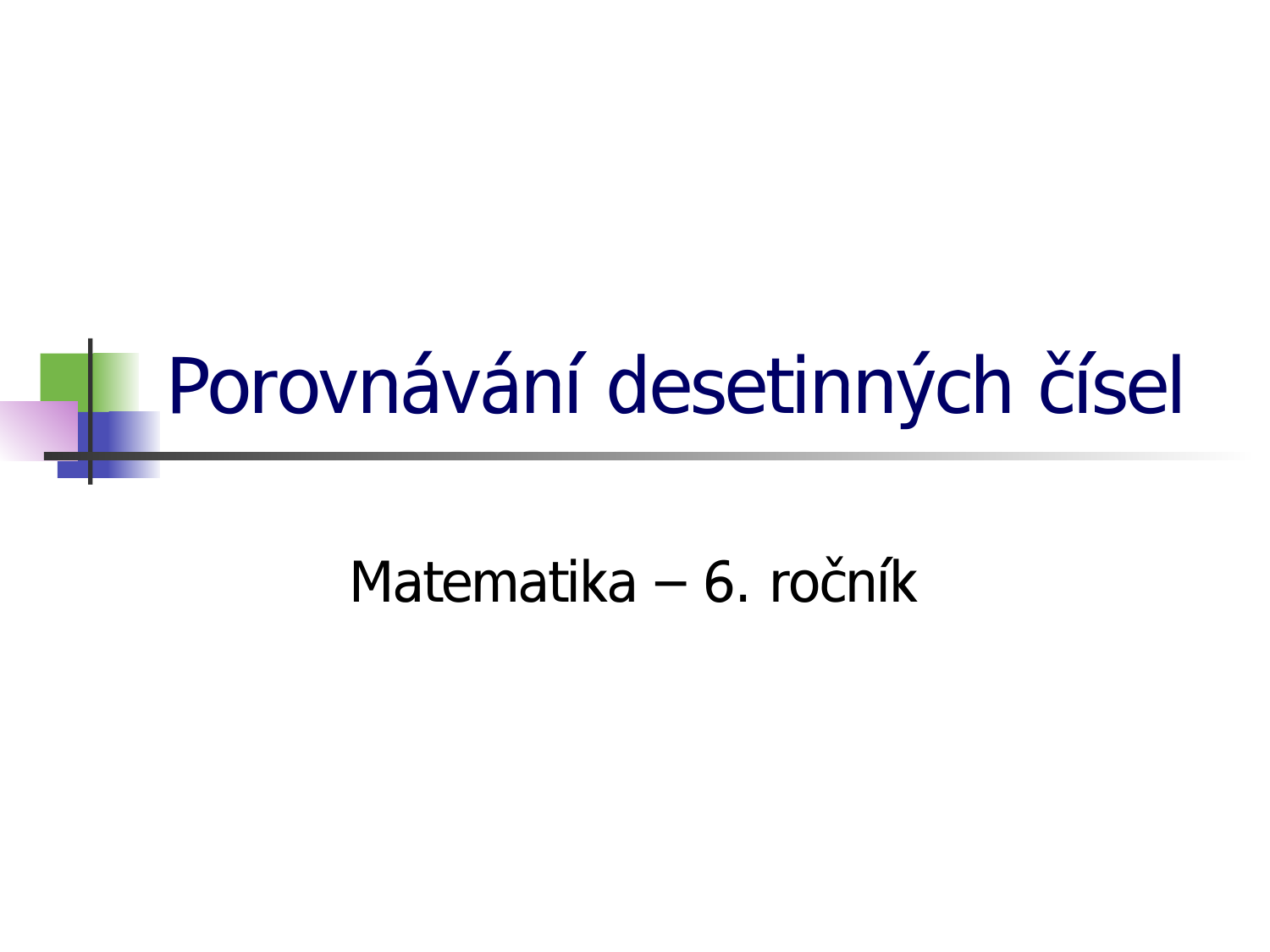

# Porovnávání desetinných čísel
Matematika – 6. ročník